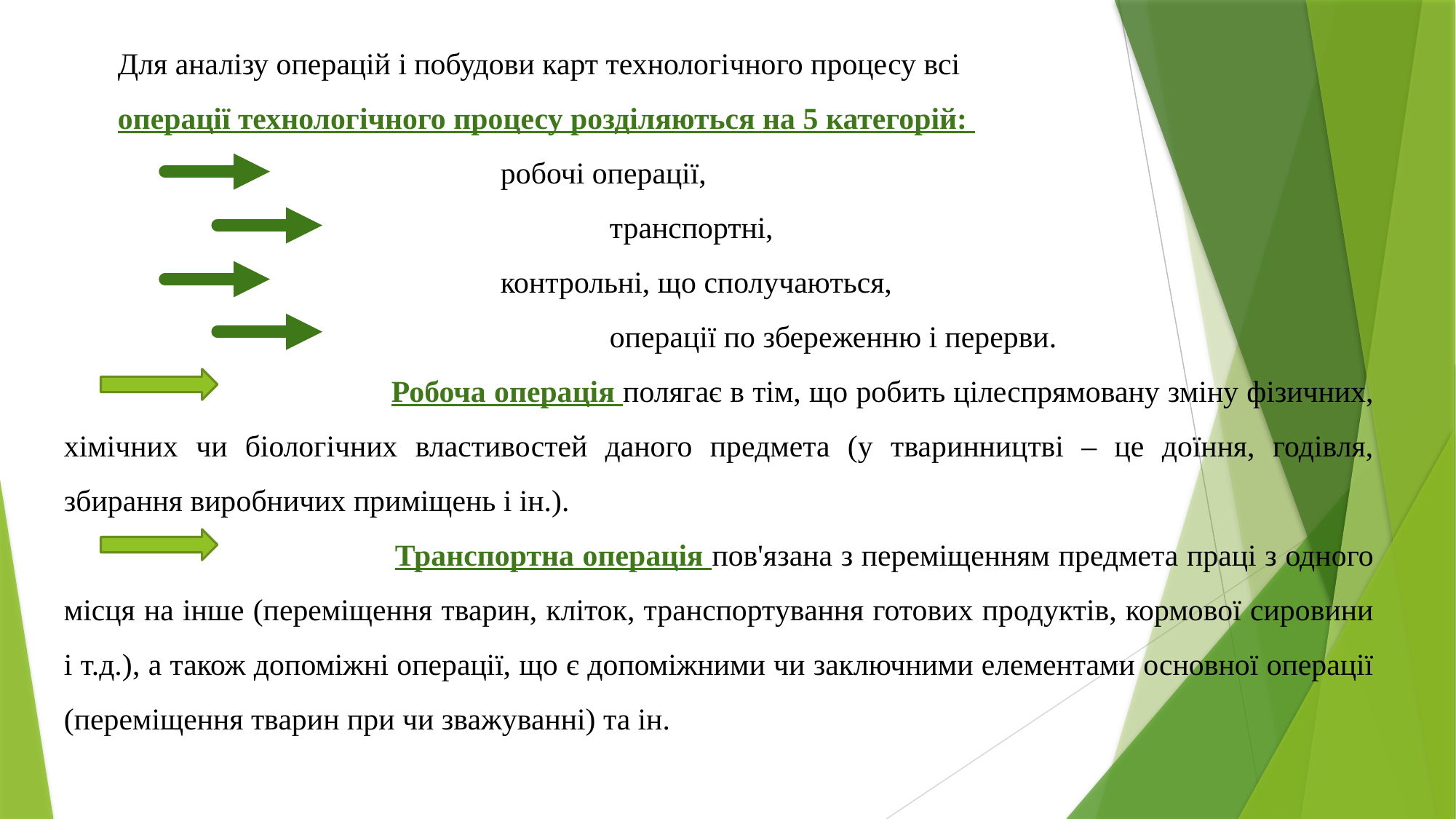

Для аналізу операцій і побудови карт технологічного процесу всі
операції технологічного процесу розділяються на 5 категорій:
				робочі операції,
					транспортні,
				контрольні, що сполучаються,
					операції по збереженню і перерви.
			Робоча операція полягає в тім, що робить цілеспрямовану зміну фізичних, хімічних чи біологічних властивостей даного предмета (у тваринництві – це доїння, годівля, збирання виробничих приміщень і ін.).
    			Транспортна операція пов'язана з переміщенням предмета праці з одного місця на інше (переміщення тварин, кліток, транспортування готових продуктів, кормової сировини і т.д.), а також допоміжні операції, що є допоміжними чи заключними елементами основної операції (переміщення тварин при чи зважуванні) та ін.